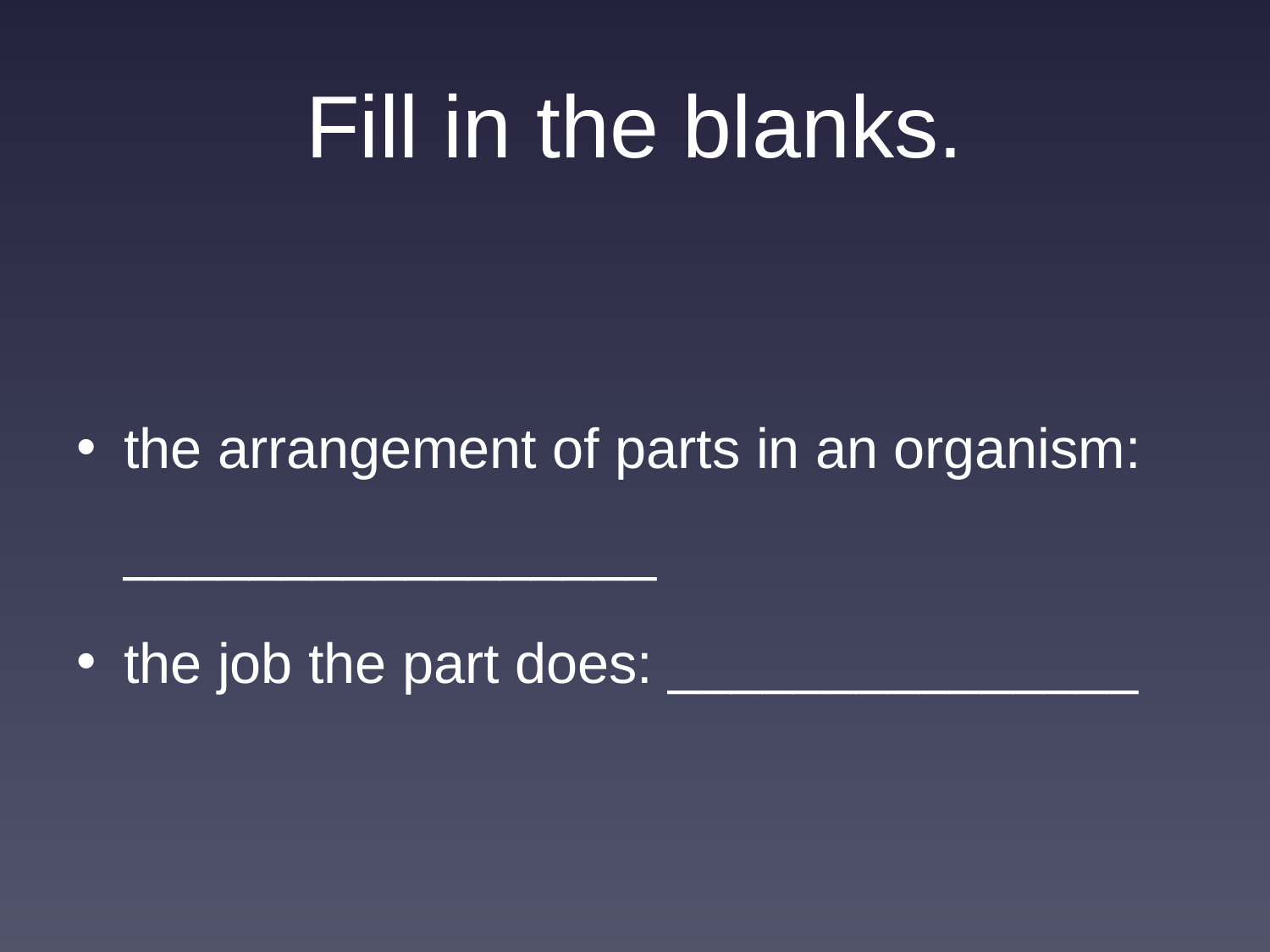

# Fill in the blanks.
the arrangement of parts in an organism: _________________
the job the part does: _______________